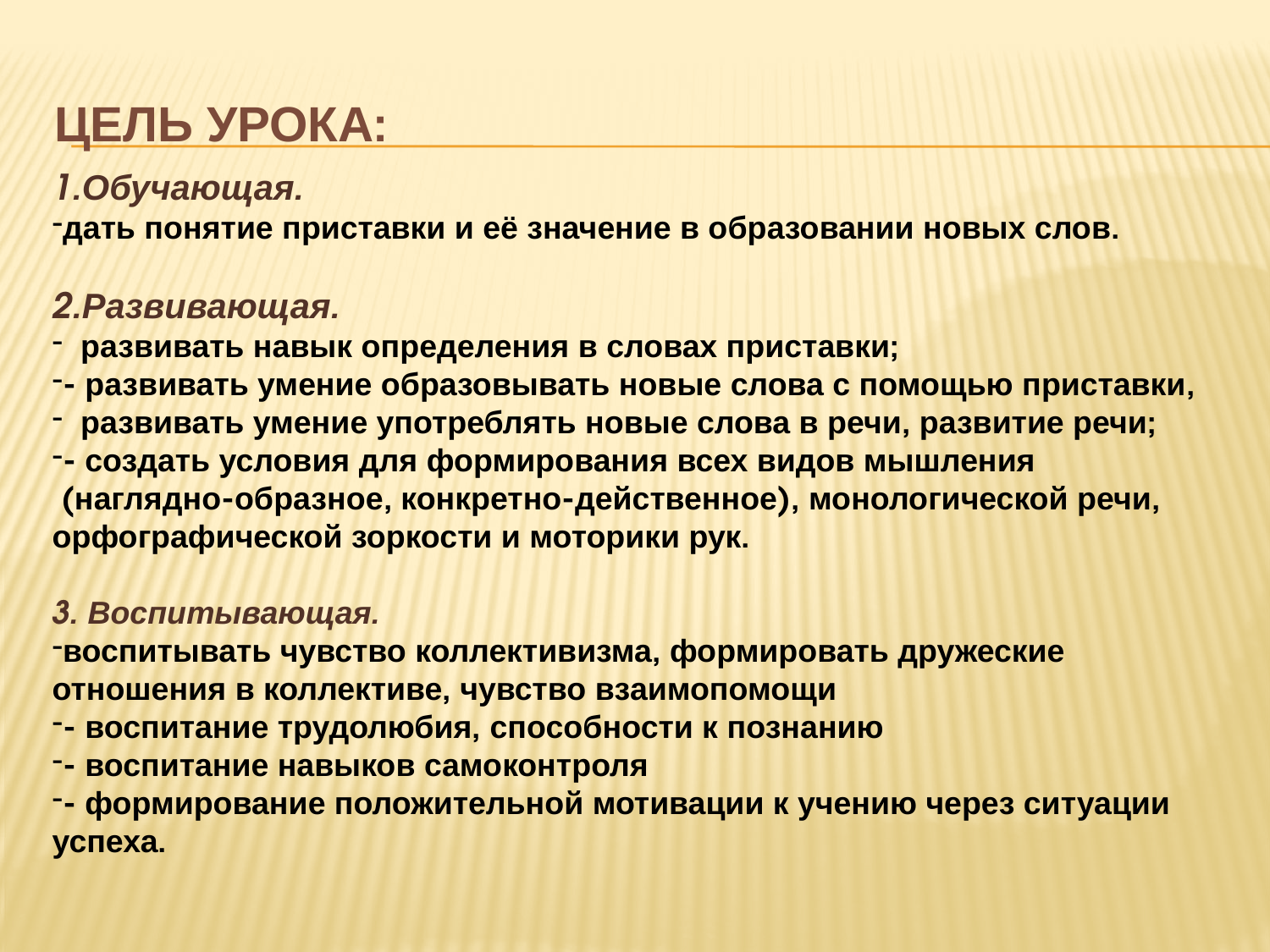

# Цель урока:
1.Обучающая.
дать понятие приставки и её значение в образовании новых слов.

2.Развивающая.
  развивать навык определения в словах приставки;
- развивать умение образовывать новые слова с помощью приставки,
  развивать умение употреблять новые слова в речи, развитие речи;
- создать условия для формирования всех видов мышления
 (наглядно-образное, конкретно-действенное), монологической речи, орфографической зоркости и моторики рук.

3. Воспитывающая.
воспитывать чувство коллективизма, формировать дружеские отношения в коллективе, чувство взаимопомощи
- воспитание трудолюбия, способности к познанию
- воспитание навыков самоконтроля
- формирование положительной мотивации к учению через ситуации успеха.